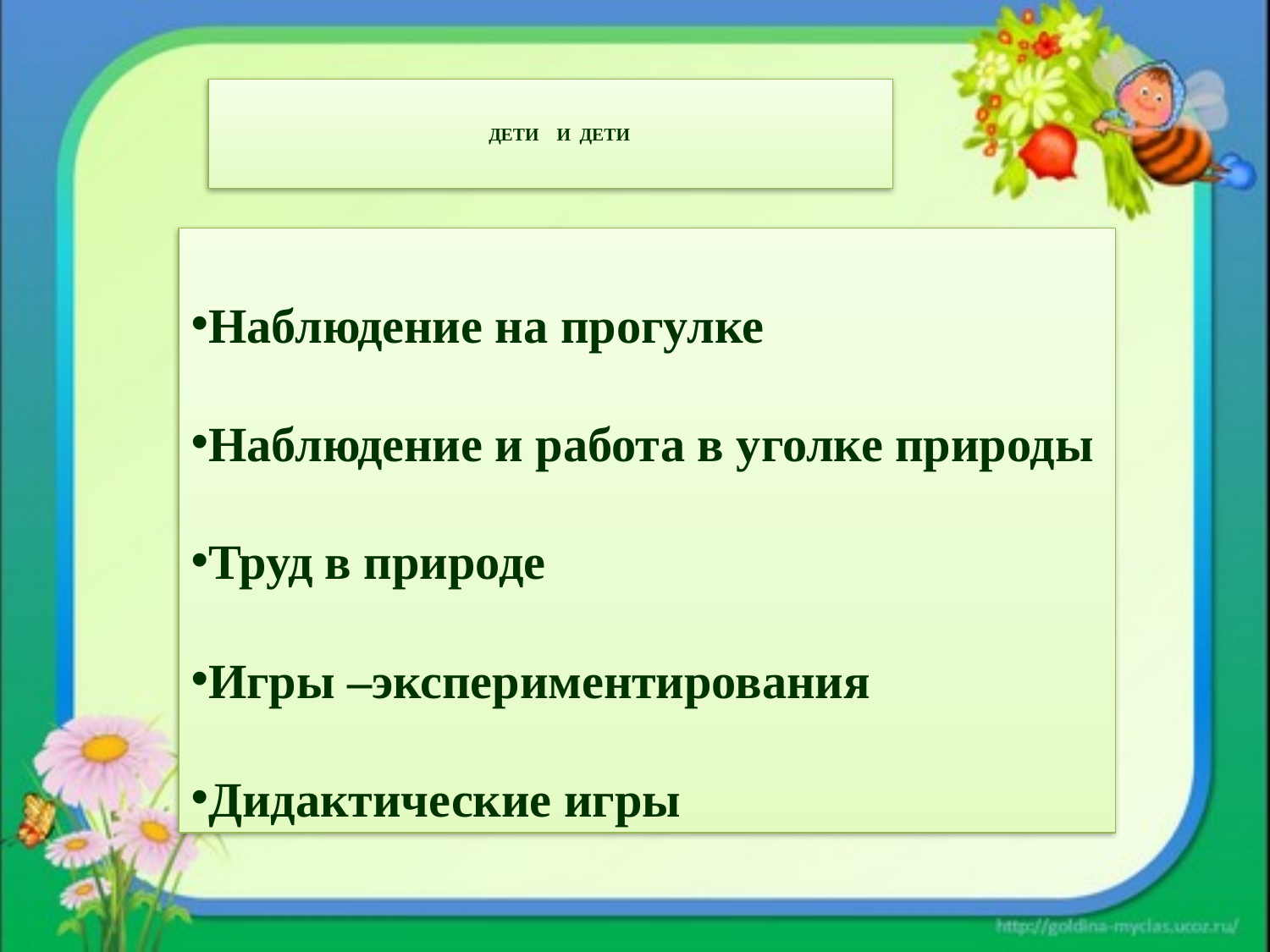

# ДЕТИ    И  ДЕТИ
Наблюдение на прогулке
Наблюдение и работа в уголке природы
Труд в природе
Игры –экспериментирования
Дидактические игры